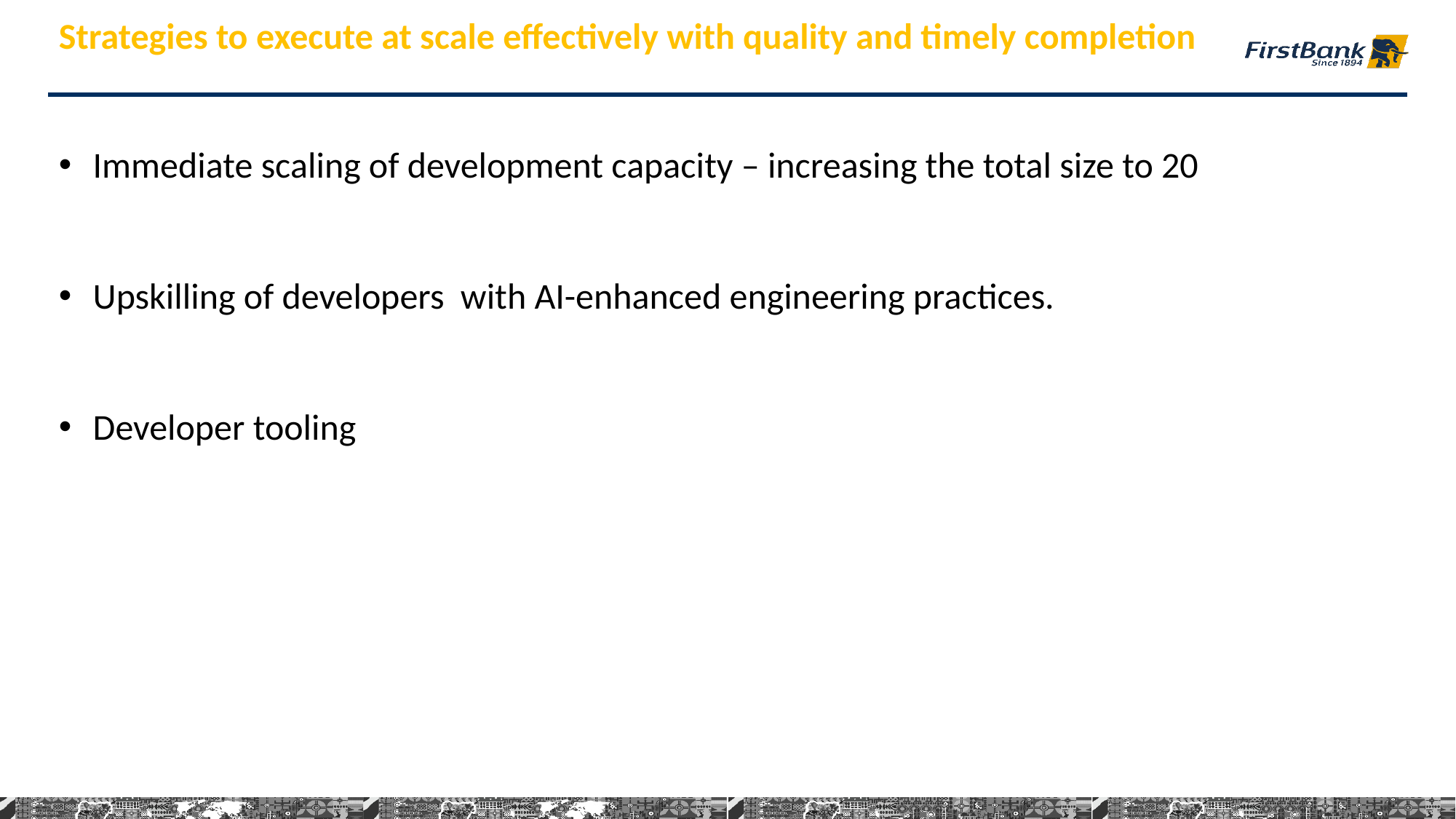

Strategies to execute at scale effectively with quality and timely completion

Immediate scaling of development capacity – increasing the total size to 20

Upskilling of developers  with AI-enhanced engineering practices.

Developer tooling